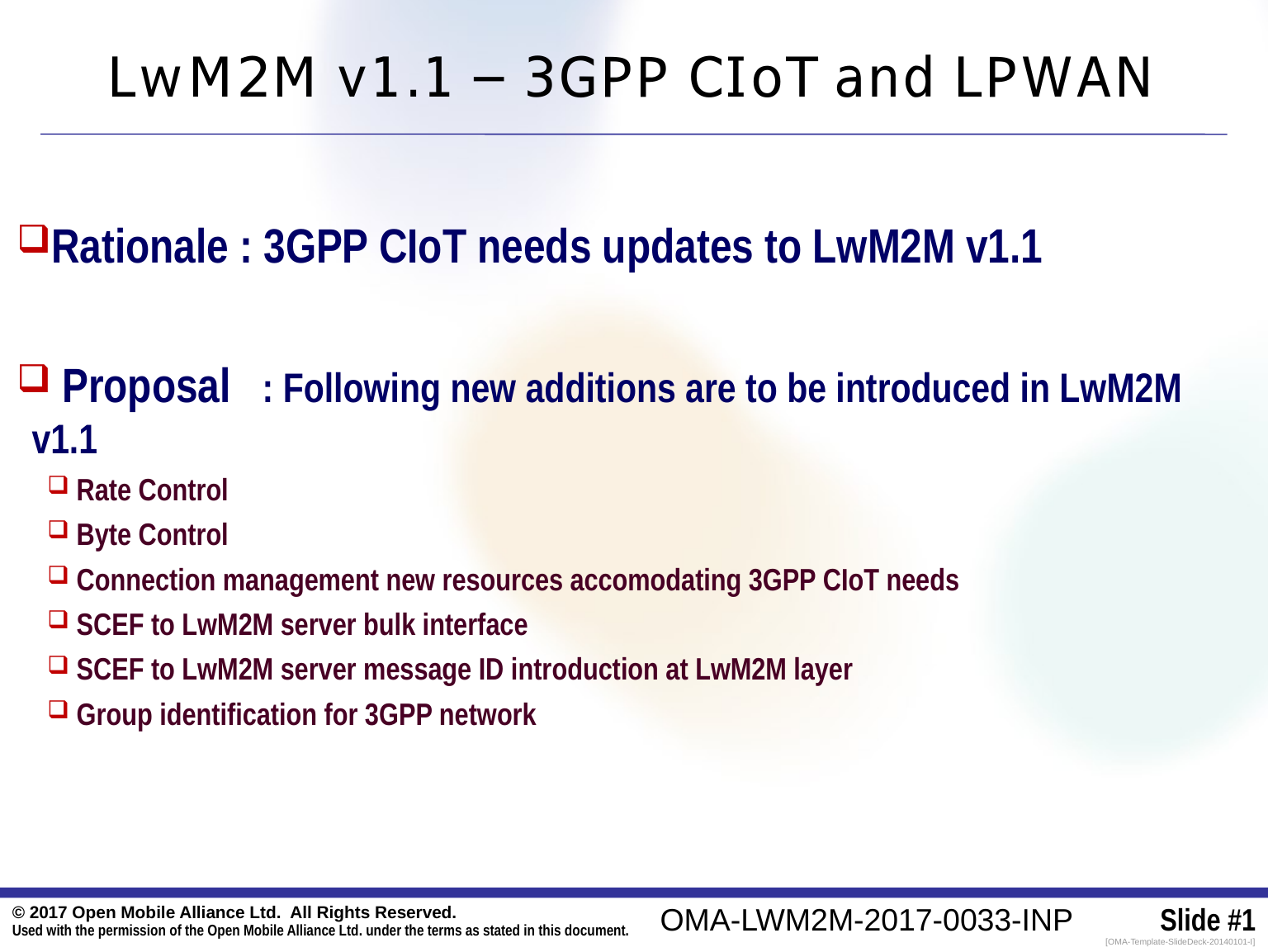

LwM2M v1.1 – 3GPP CIoT and LPWAN

Rationale : 3GPP CIoT needs updates to LwM2M v1.1

 Proposal   : Following new additions are to be introduced in LwM2M v1.1
 Rate Control
 Byte Control
 Connection management new resources accomodating 3GPP CIoT needs
 SCEF to LwM2M server bulk interface
 SCEF to LwM2M server message ID introduction at LwM2M layer
 Group identification for 3GPP network